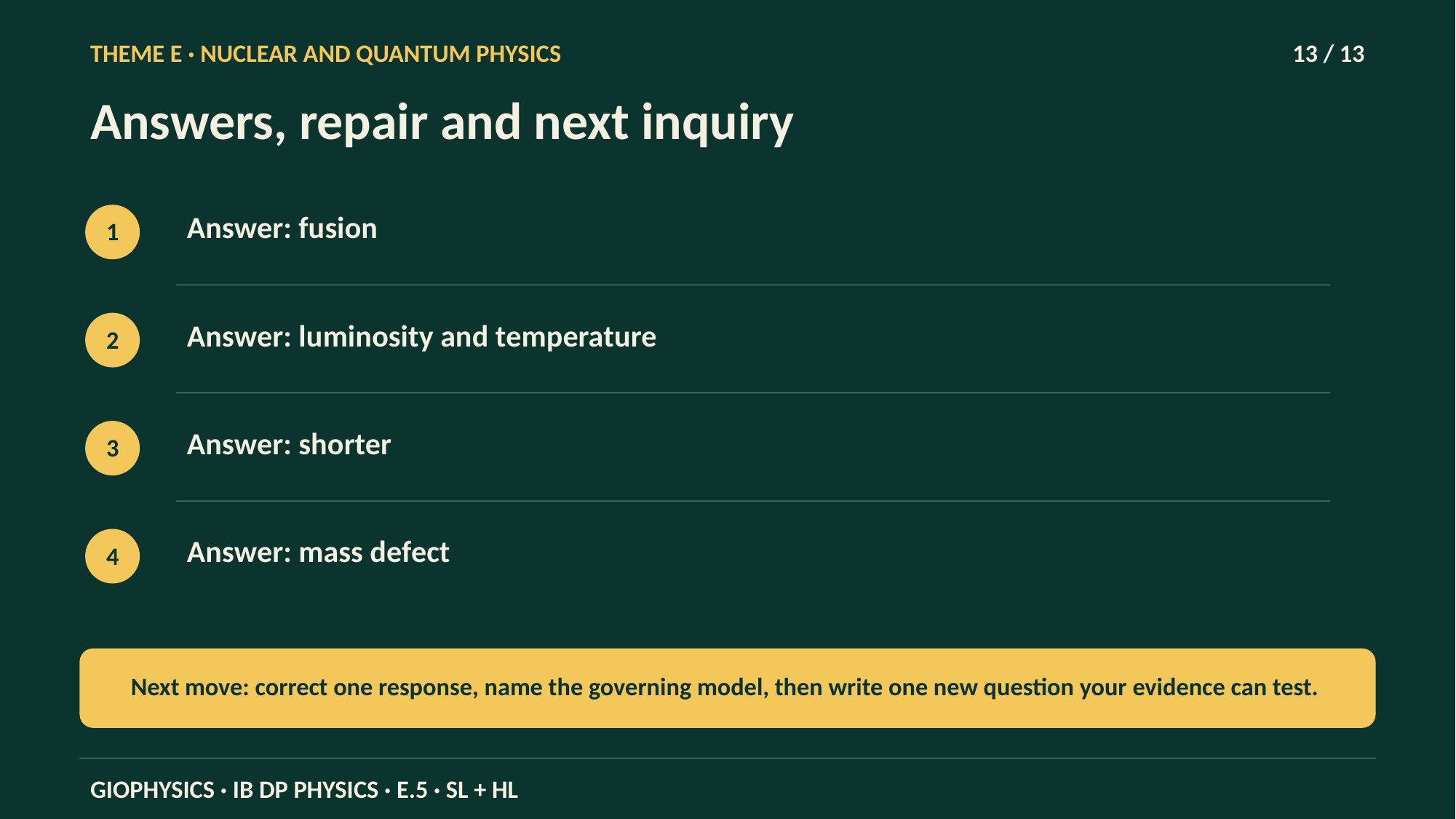

THEME E · NUCLEAR AND QUANTUM PHYSICS
13 / 13
Answers, repair and next inquiry
Answer: fusion

1

Answer: luminosity and temperature

2

Answer: shorter

3

Answer: mass defect

4

Next move: correct one response, name the governing model, then write one new question your evidence can test.

GIOPHYSICS · IB DP PHYSICS · E.5 · SL + HL